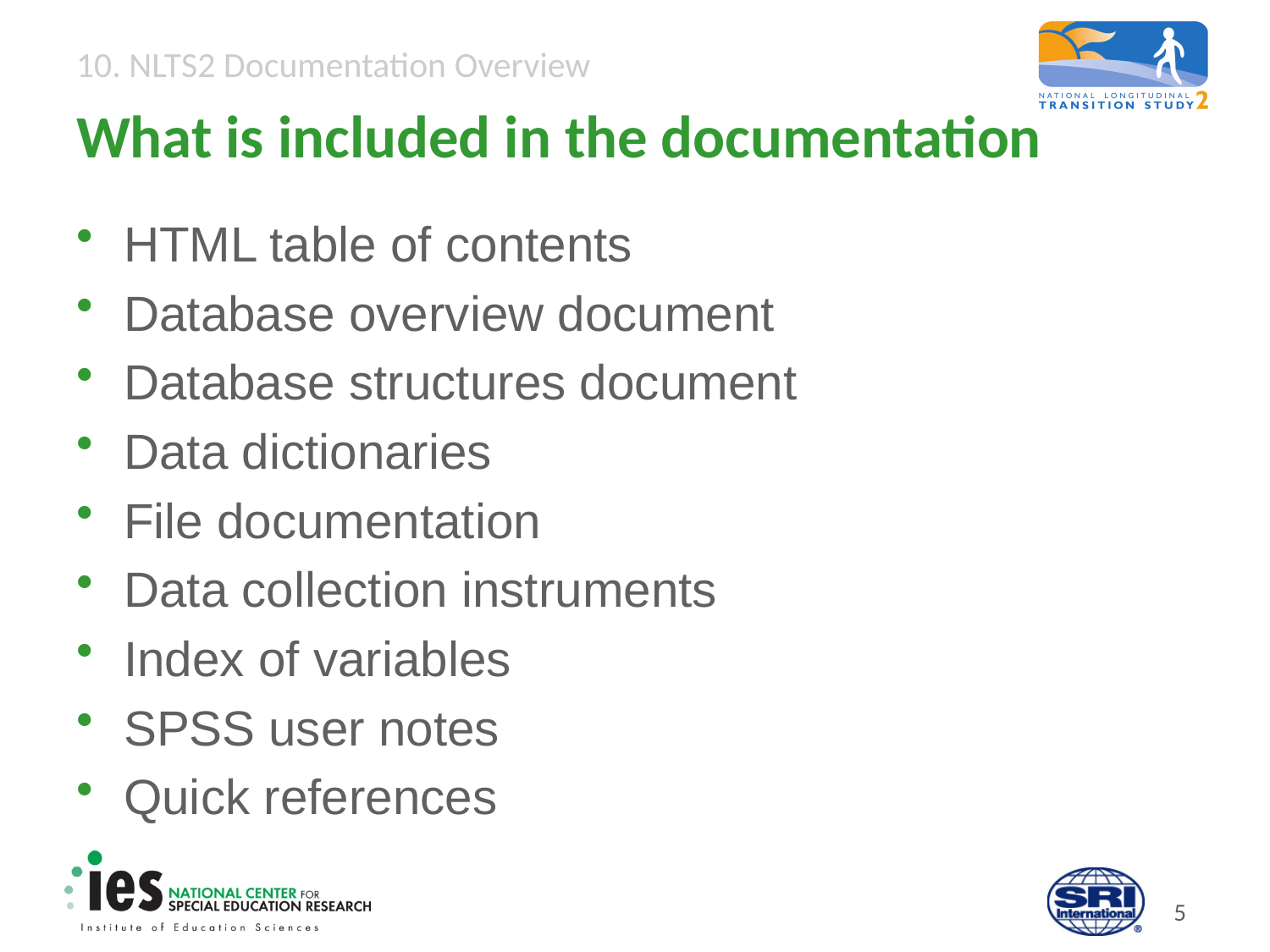

# What is included in the documentation
HTML table of contents
Database overview document
Database structures document
Data dictionaries
File documentation
Data collection instruments
Index of variables
SPSS user notes
Quick references

5